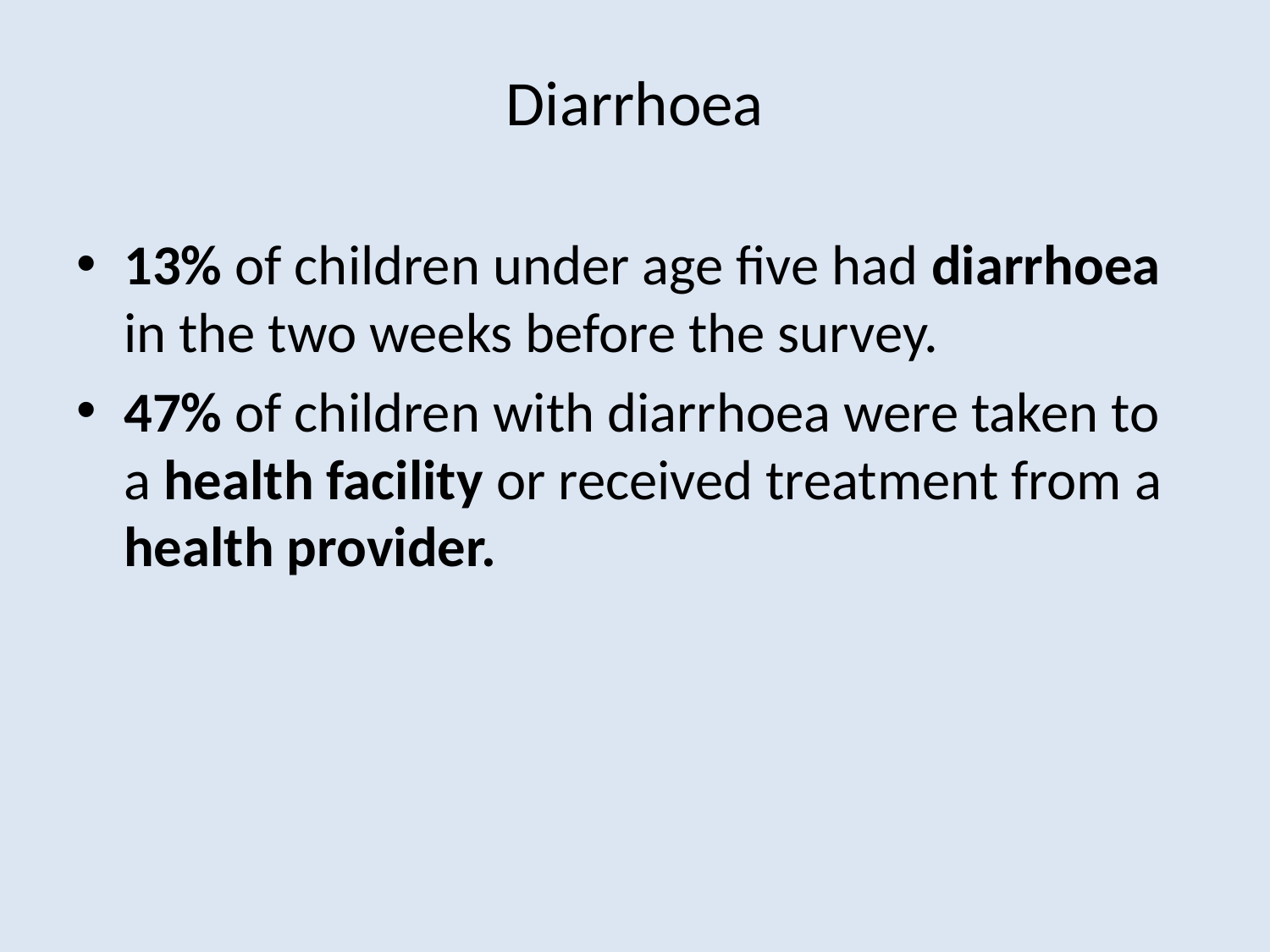

# Diarrhoea
13% of children under age five had diarrhoea in the two weeks before the survey.
47% of children with diarrhoea were taken to a health facility or received treatment from a health provider.